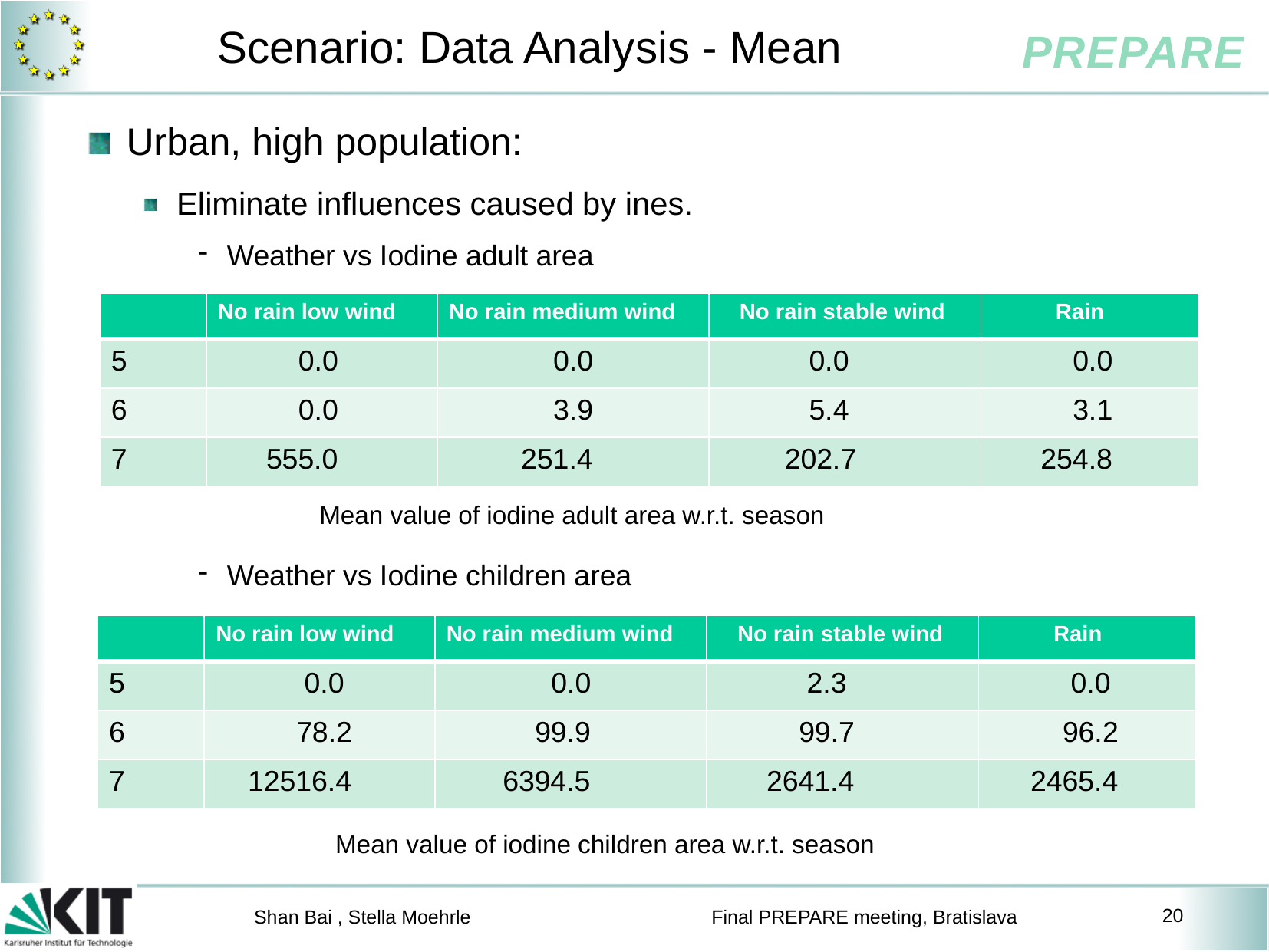

# Scenario: Data Analysis - Mean
Urban, high population:
Eliminate influences caused by ines.
Weather vs Iodine adult area

Weather vs Iodine children area

|  | No rain low wind | No rain medium wind | No rain stable wind | Rain |
| --- | --- | --- | --- | --- |
| 5 | 0.0 | 0.0 | 0.0 | 0.0 |
| 6 | 0.0 | 3.9 | 5.4 | 3.1 |
| 7 | 555.0 | 251.4 | 202.7 | 254.8 |
Mean value of iodine adult area w.r.t. season
|  | No rain low wind | No rain medium wind | No rain stable wind | Rain |
| --- | --- | --- | --- | --- |
| 5 | 0.0 | 0.0 | 2.3 | 0.0 |
| 6 | 78.2 | 99.9 | 99.7 | 96.2 |
| 7 | 12516.4 | 6394.5 | 2641.4 | 2465.4 |
Mean value of iodine children area w.r.t. season